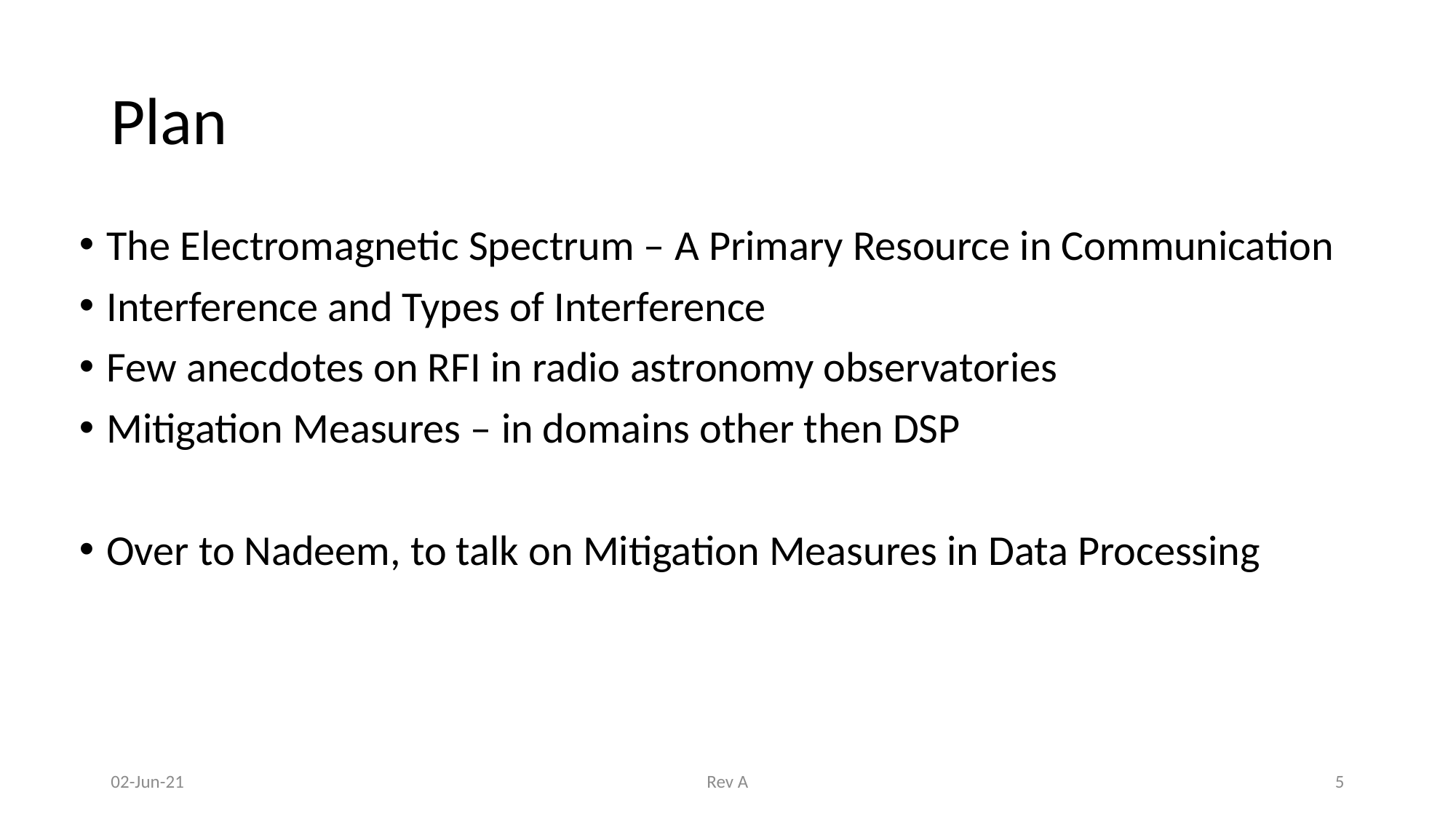

# Plan
The Electromagnetic Spectrum – A Primary Resource in Communication
Interference and Types of Interference
Few anecdotes on RFI in radio astronomy observatories
Mitigation Measures – in domains other then DSP

Over to Nadeem, to talk on Mitigation Measures in Data Processing
02-Jun-21
Rev A
5